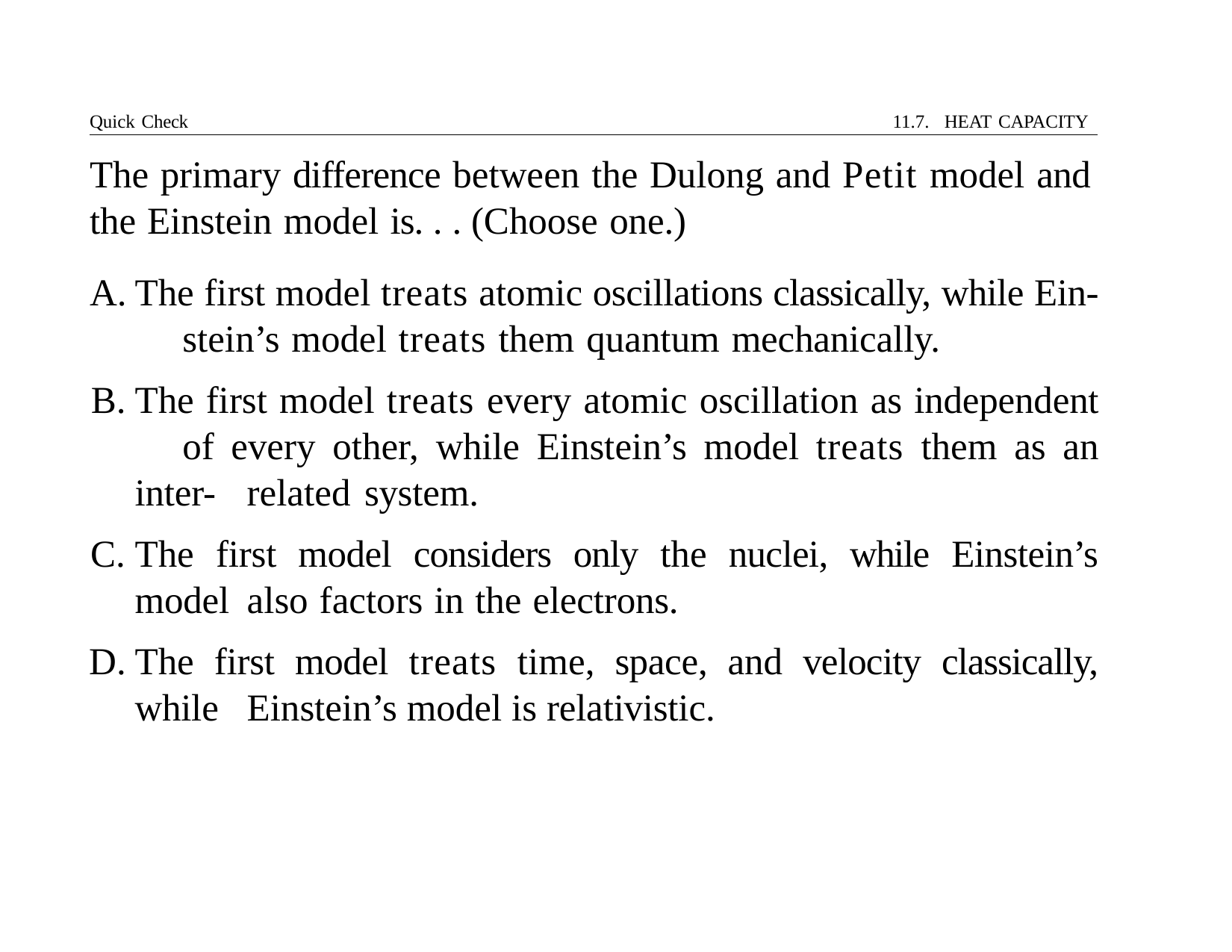

Quick Check	11.7.  HEAT CAPACITY

# The primary difference between the Dulong and Petit model and the Einstein model is. . . (Choose one.)
The first model treats atomic oscillations classically, while Ein- 	stein’s model treats them quantum mechanically.
The first model treats every atomic oscillation as independent 	of every other, while Einstein’s model treats them as an inter- 	related system.
The first model considers only the nuclei, while Einstein’s model 	also factors in the electrons.
The first model treats time, space, and velocity classically, while 	Einstein’s model is relativistic.